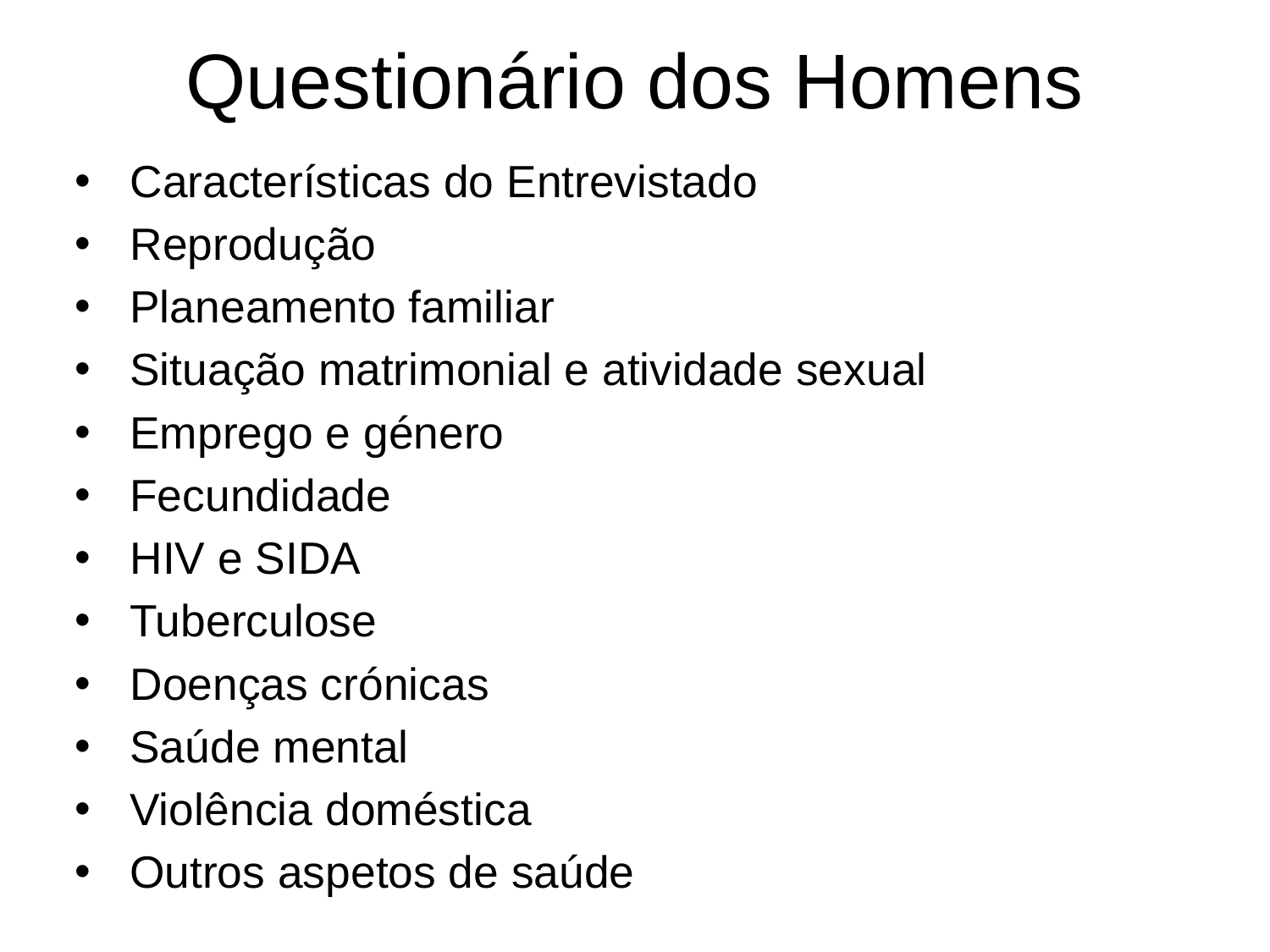

# Questionário dos Homens
Características do Entrevistado
Reprodução
Planeamento familiar
Situação matrimonial e atividade sexual
Emprego e género
Fecundidade
HIV e SIDA
Tuberculose
Doenças crónicas
Saúde mental
Violência doméstica
Outros aspetos de saúde